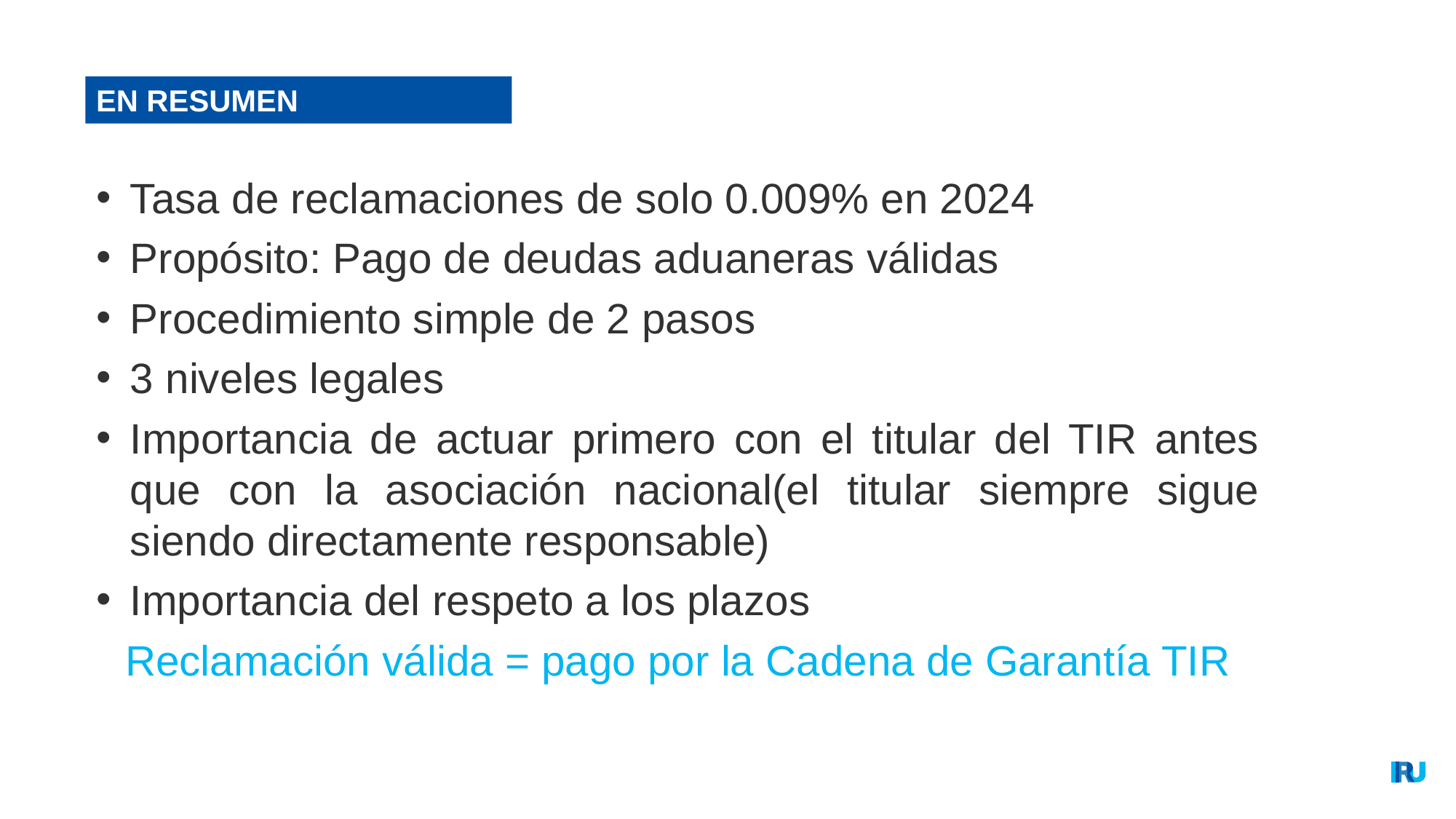

EN RESUMEN
Tasa de reclamaciones de solo 0.009% en 2024
Propósito: Pago de deudas aduaneras válidas
Procedimiento simple de 2 pasos
3 niveles legales
Importancia de actuar primero con el titular del TIR antes que con la asociación nacional(el titular siempre sigue siendo directamente responsable)
Importancia del respeto a los plazos
Reclamación válida = pago por la Cadena de Garantía TIR